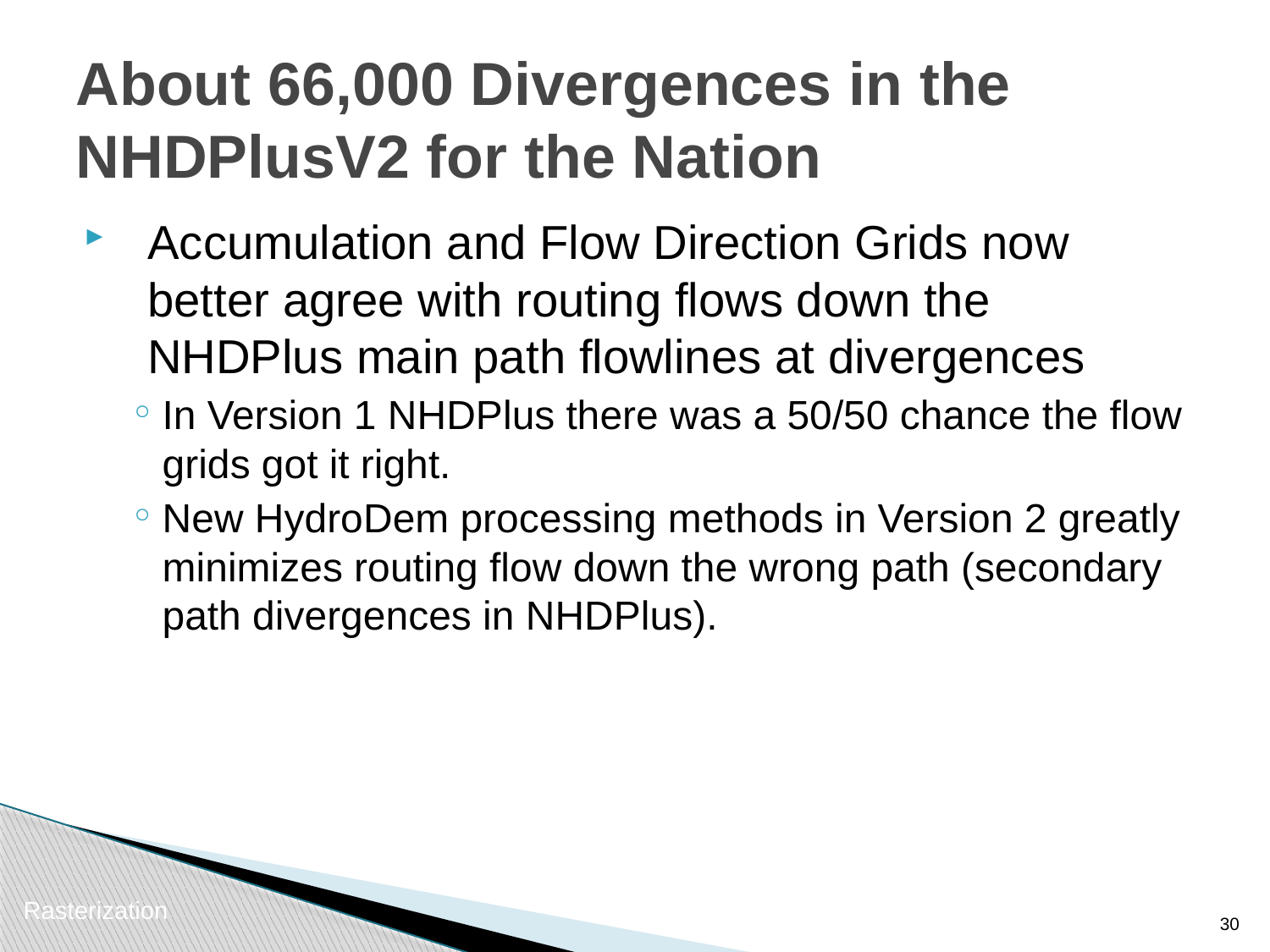

# About 66,000 Divergences in the NHDPlusV2 for the Nation
Accumulation and Flow Direction Grids now better agree with routing flows down the NHDPlus main path flowlines at divergences
In Version 1 NHDPlus there was a 50/50 chance the flow grids got it right.
New HydroDem processing methods in Version 2 greatly minimizes routing flow down the wrong path (secondary path divergences in NHDPlus).

Rasterization
30